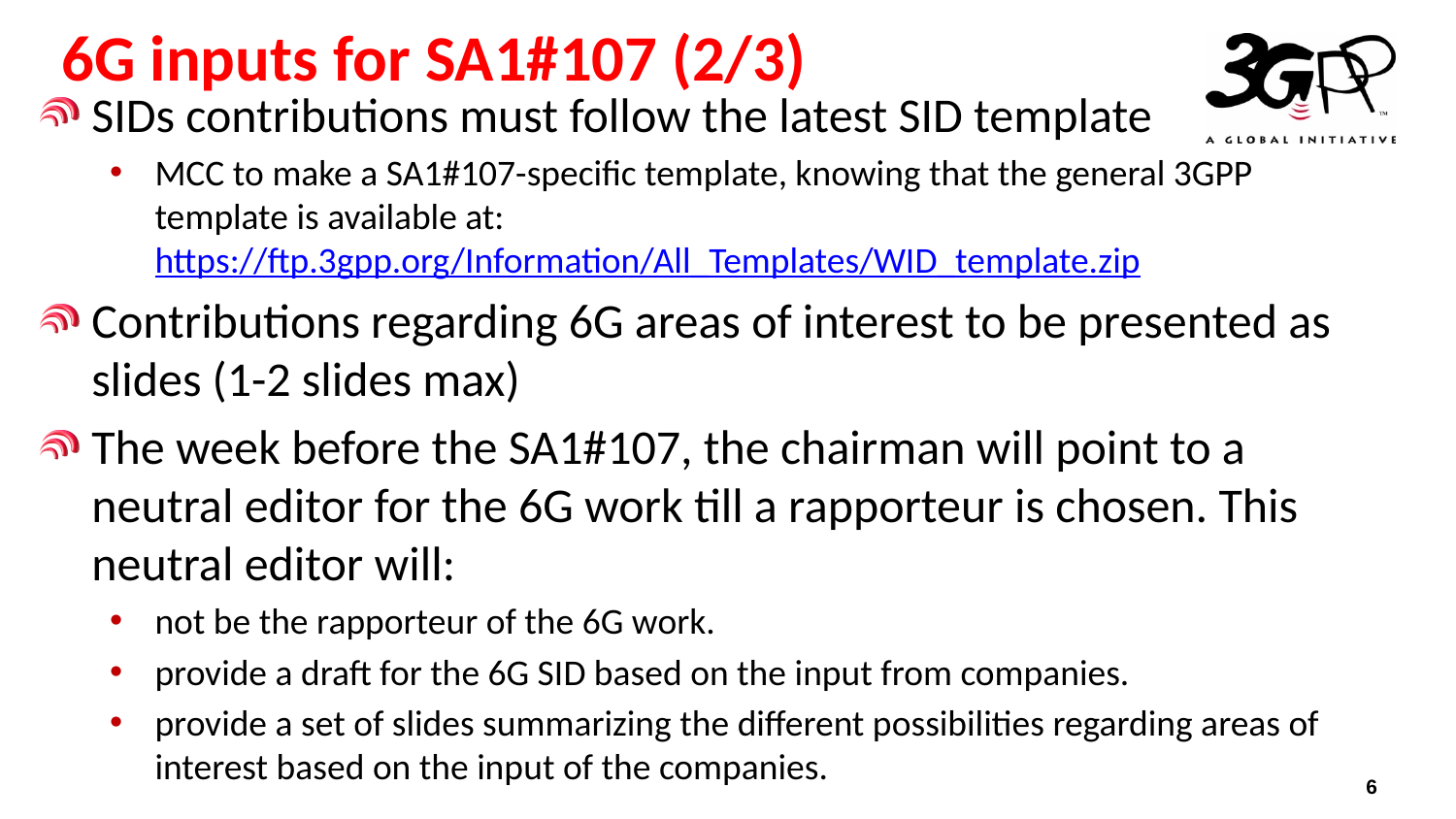

# 6G inputs for SA1#107 (2/3)
SIDs contributions must follow the latest SID template
MCC to make a SA1#107-specific template, knowing that the general 3GPP template is available at: https://ftp.3gpp.org/Information/All_Templates/WID_template.zip
Contributions regarding 6G areas of interest to be presented as slides (1-2 slides max)
The week before the SA1#107, the chairman will point to a neutral editor for the 6G work till a rapporteur is chosen. This neutral editor will:
not be the rapporteur of the 6G work.
provide a draft for the 6G SID based on the input from companies.
provide a set of slides summarizing the different possibilities regarding areas of interest based on the input of the companies.